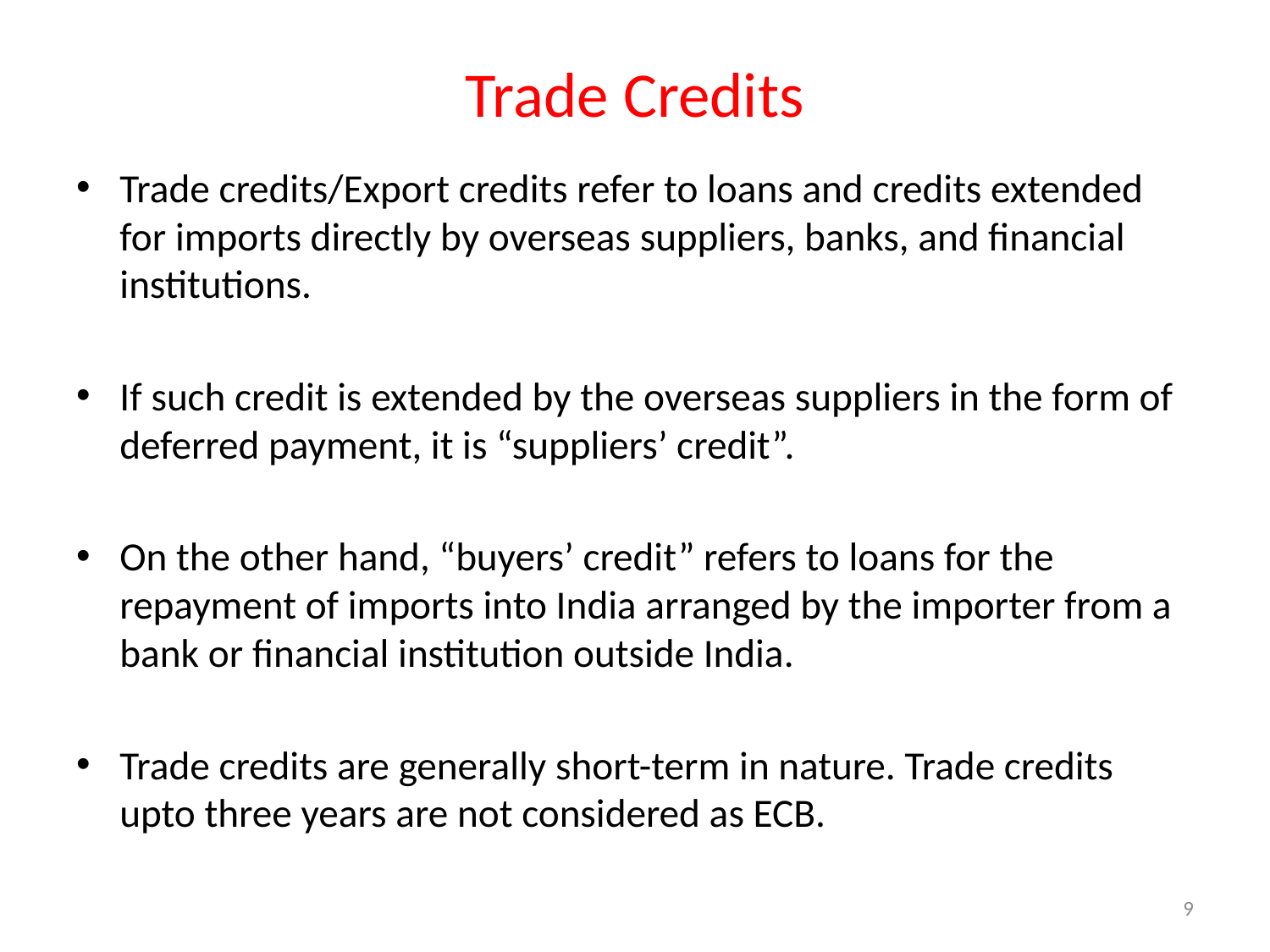

# Trade Credits
Trade credits/Export credits refer to loans and credits extended for imports directly by overseas suppliers, banks, and financial institutions.

If such credit is extended by the overseas suppliers in the form of deferred payment, it is “suppliers’ credit”.

On the other hand, “buyers’ credit” refers to loans for the repayment of imports into India arranged by the importer from a bank or financial institution outside India.

Trade credits are generally short-term in nature. Trade credits upto three years are not considered as ECB.

9